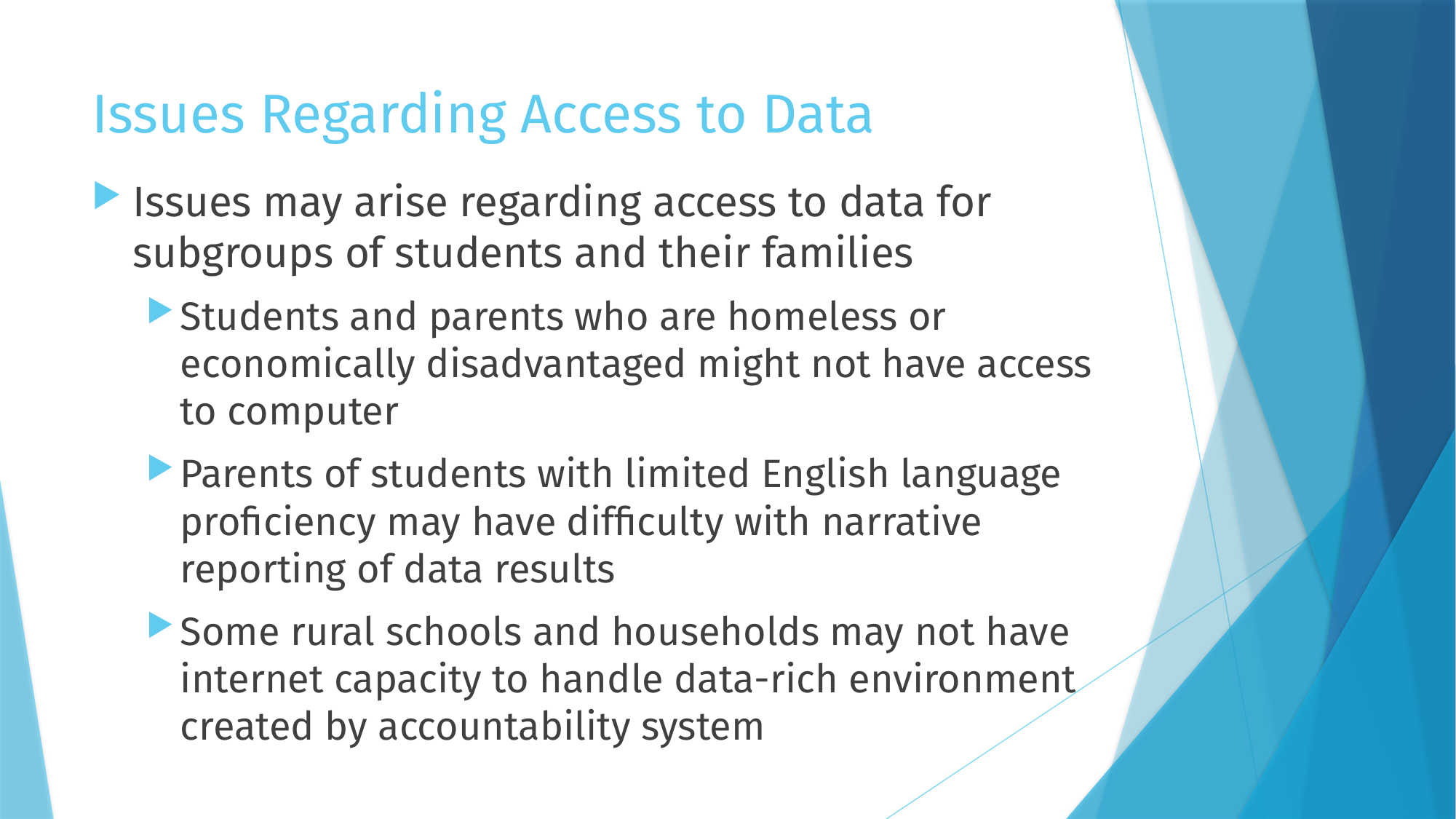

# Issues Regarding Access to Data
Issues may arise regarding access to data for subgroups of students and their families
Students and parents who are homeless or economically disadvantaged might not have access to computer
Parents of students with limited English language proficiency may have difficulty with narrative reporting of data results
Some rural schools and households may not have internet capacity to handle data-rich environment created by accountability system